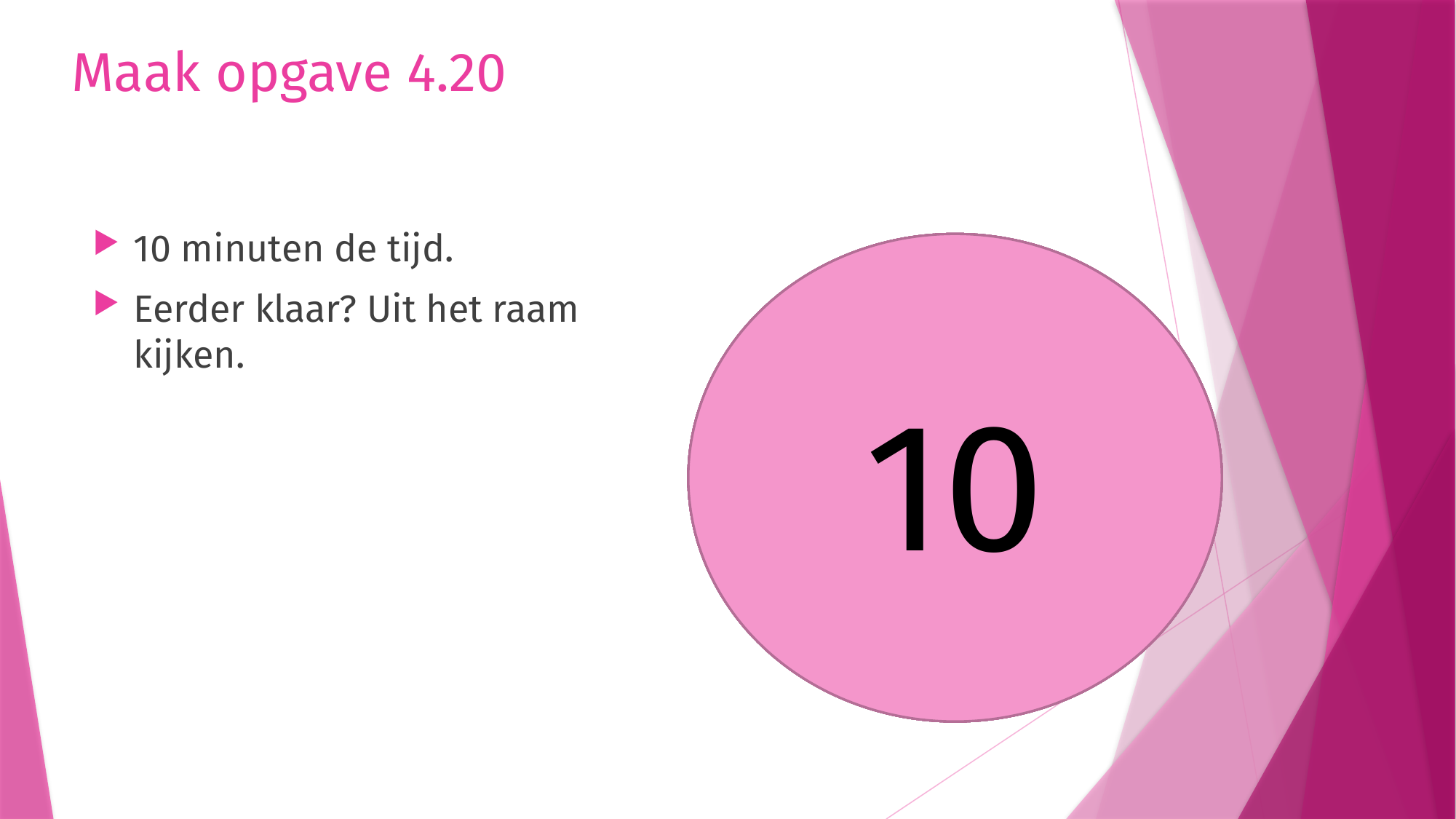

# Maak opgave 4.20
10 minuten de tijd.
Eerder klaar? Uit het raam kijken.

10
8
9
5
6
7
4
3
1
2